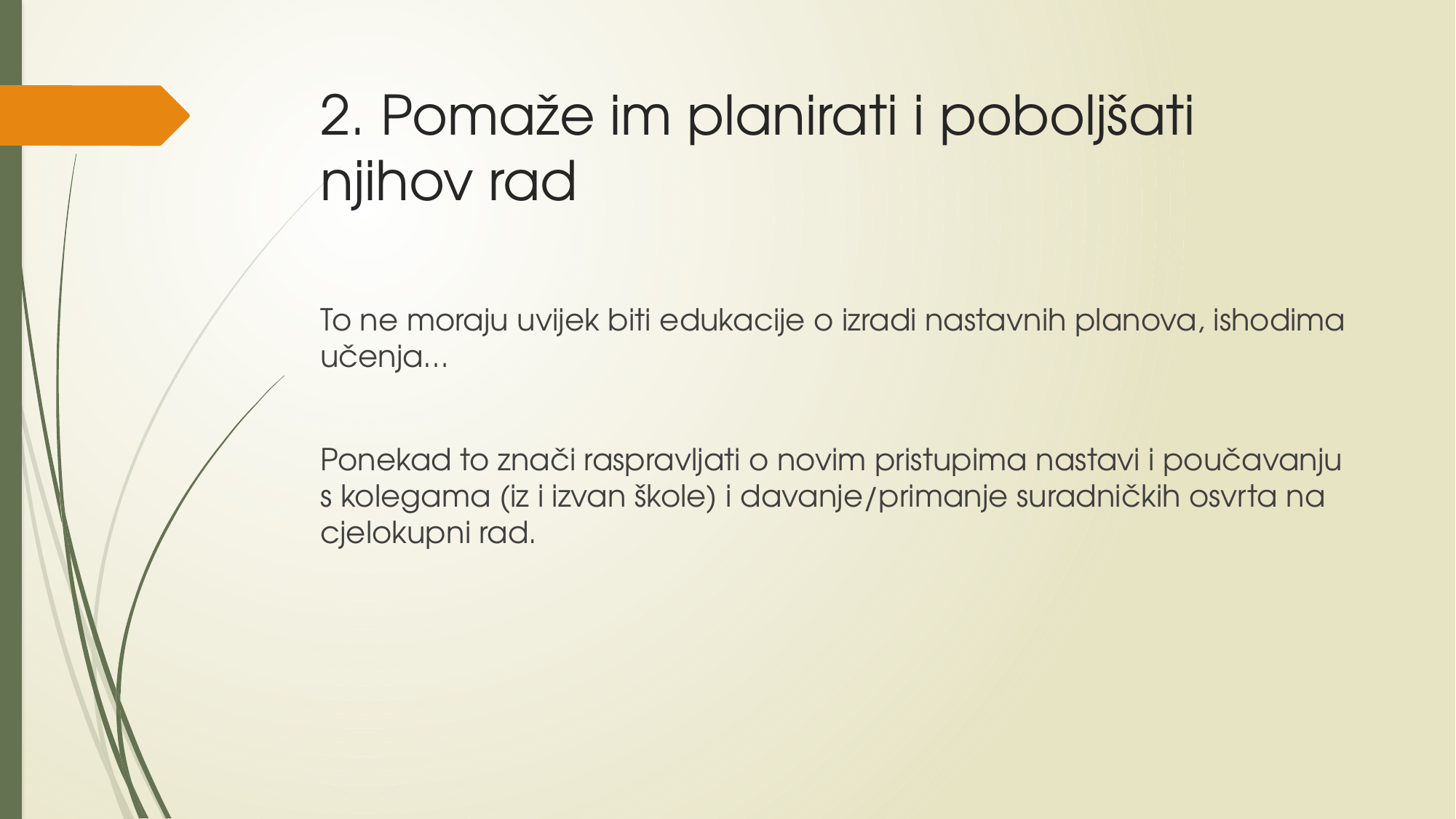

# 2. Pomaže im planirati i poboljšati njihov rad
To ne moraju uvijek biti edukacije o izradi nastavnih planova, ishodima učenja…

Ponekad to znači raspravljati o novim pristupima nastavi i poučavanju s kolegama (iz i izvan škole) i davanje/primanje suradničkih osvrta na cjelokupni rad.